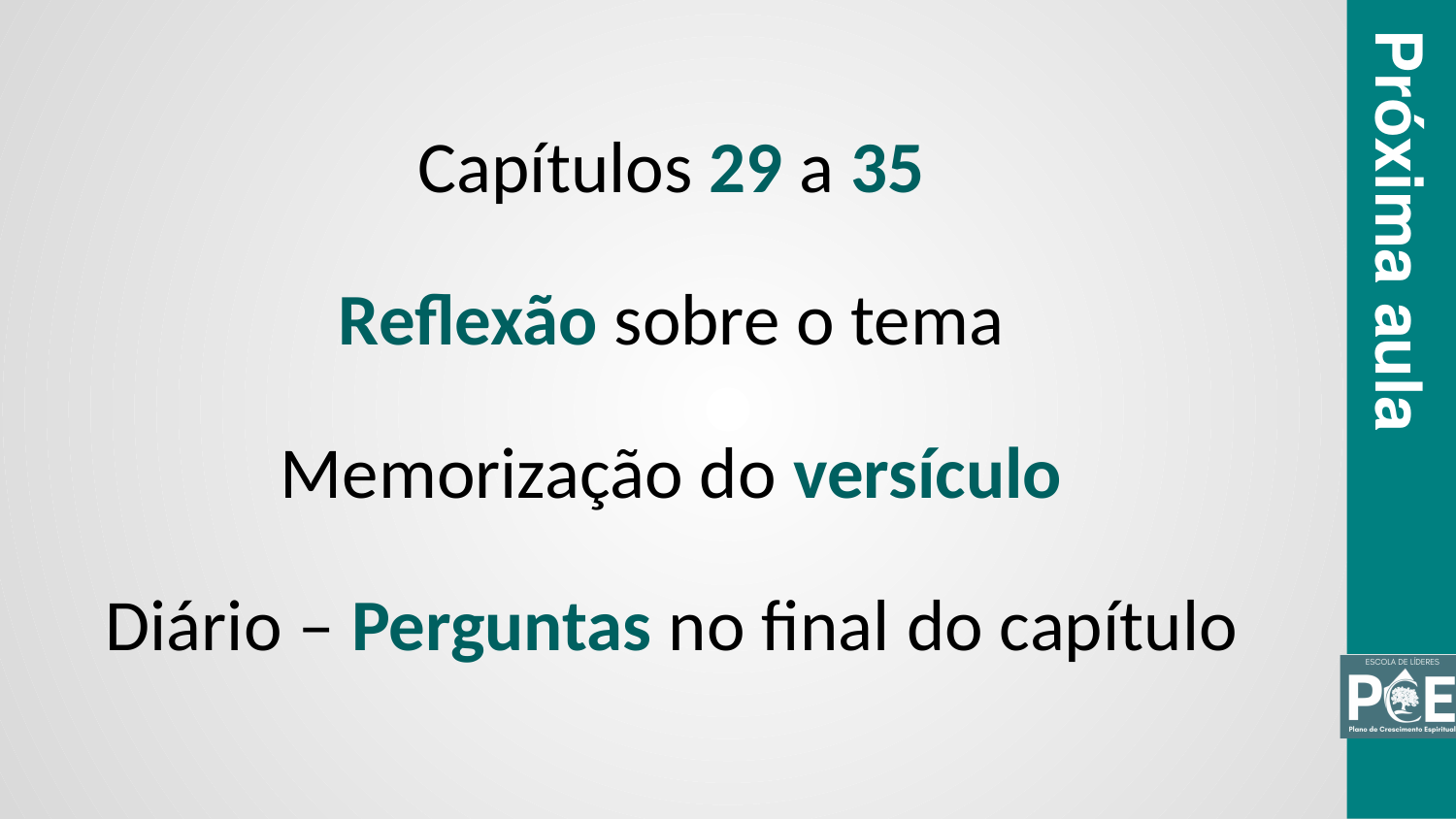

Capítulos 29 a 35
Próxima aula
Reflexão sobre o tema
Memorização do versículo
Diário – Perguntas no final do capítulo